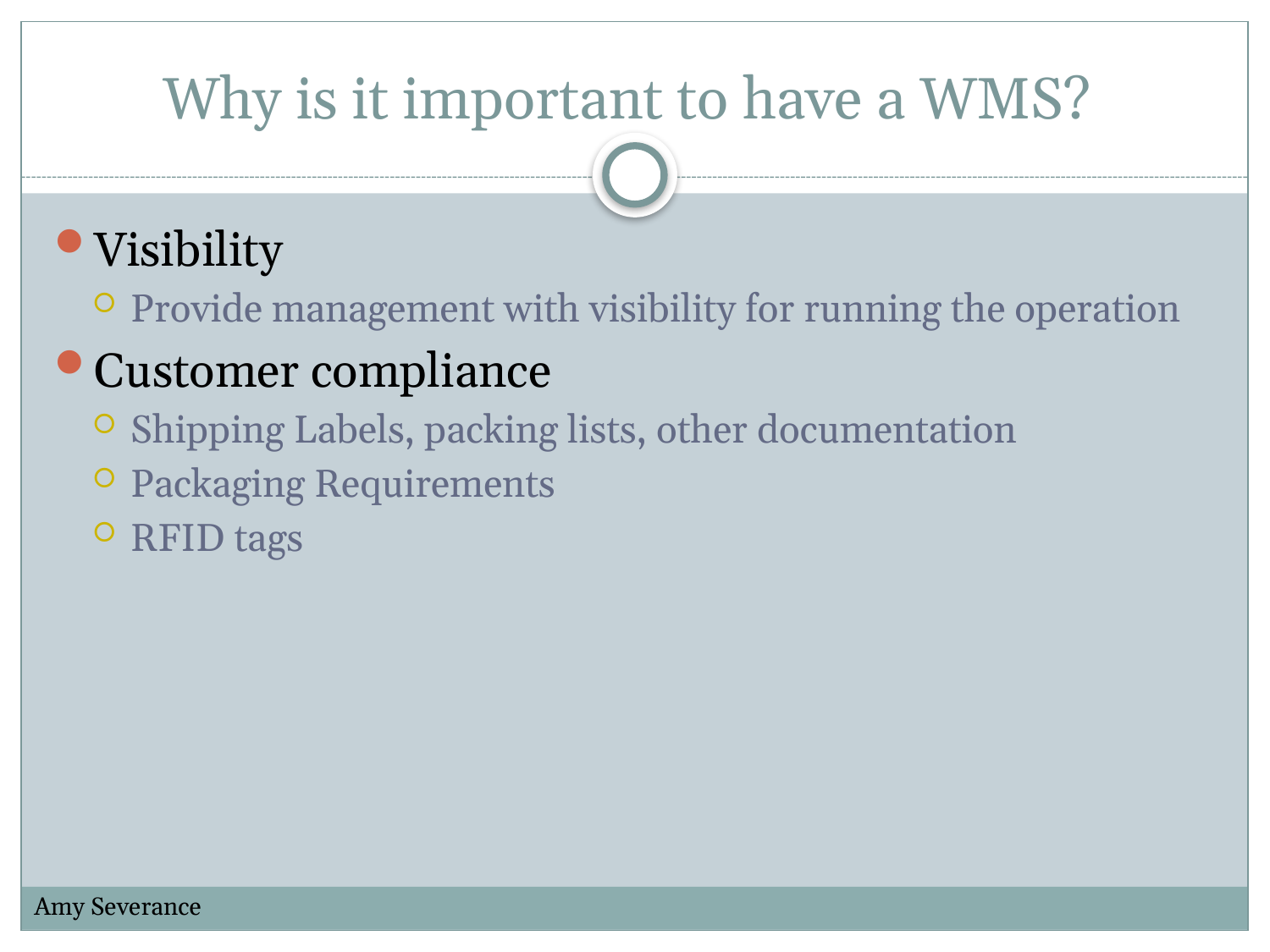

# Why is it important to have a WMS?
Visibility
Provide management with visibility for running the operation
Customer compliance
Shipping Labels, packing lists, other documentation
Packaging Requirements
RFID tags

Amy Severance